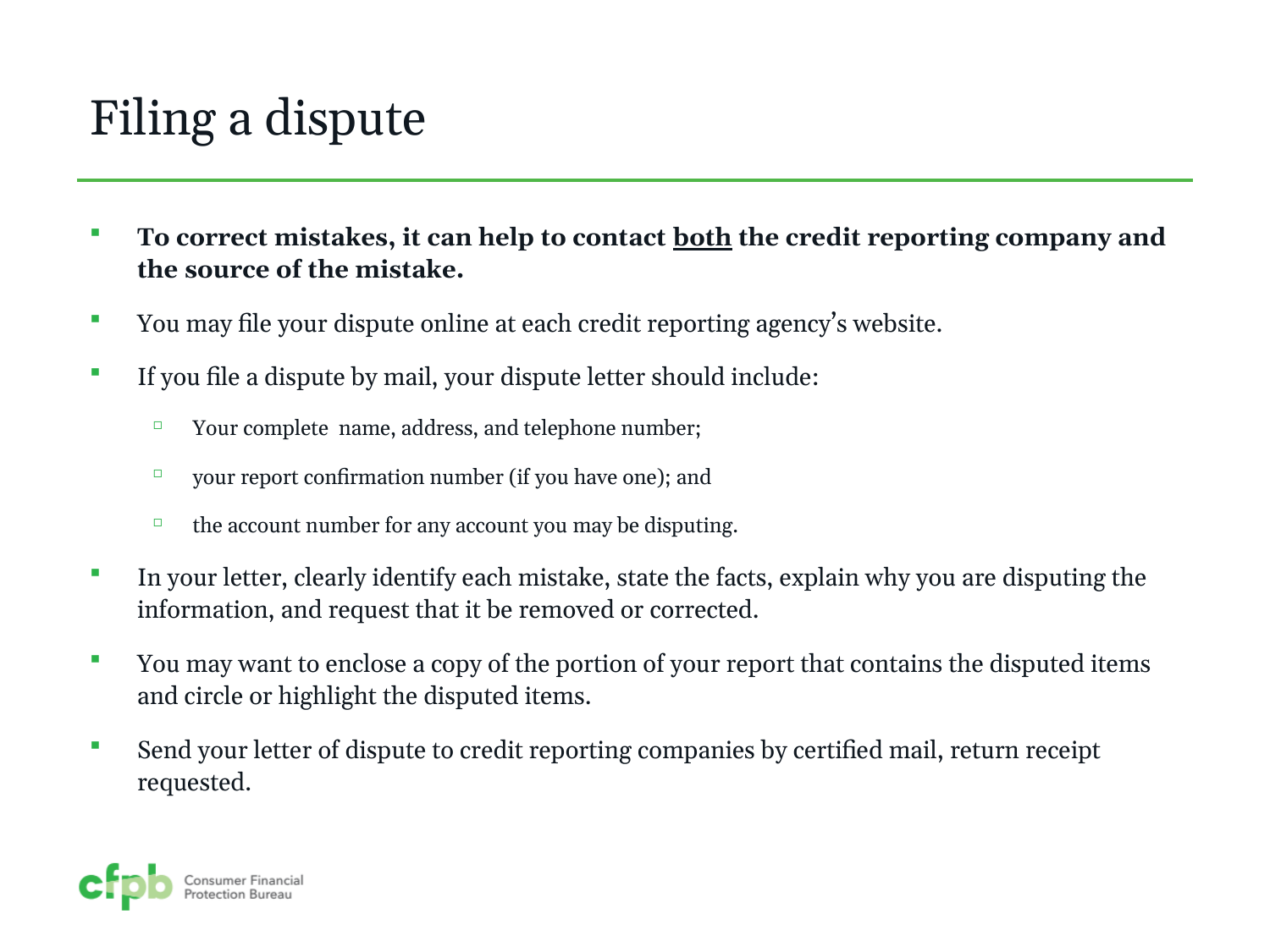

# Filing a dispute
To correct mistakes, it can help to contact both the credit reporting company and the source of the mistake.
You may file your dispute online at each credit reporting agency’s website.
If you file a dispute by mail, your dispute letter should include:
Your complete  name, address, and telephone number;
your report confirmation number (if you have one); and
the account number for any account you may be disputing.
In your letter, clearly identify each mistake, state the facts, explain why you are disputing the information, and request that it be removed or corrected.
You may want to enclose a copy of the portion of your report that contains the disputed items and circle or highlight the disputed items.
Send your letter of dispute to credit reporting companies by certified mail, return receipt requested.